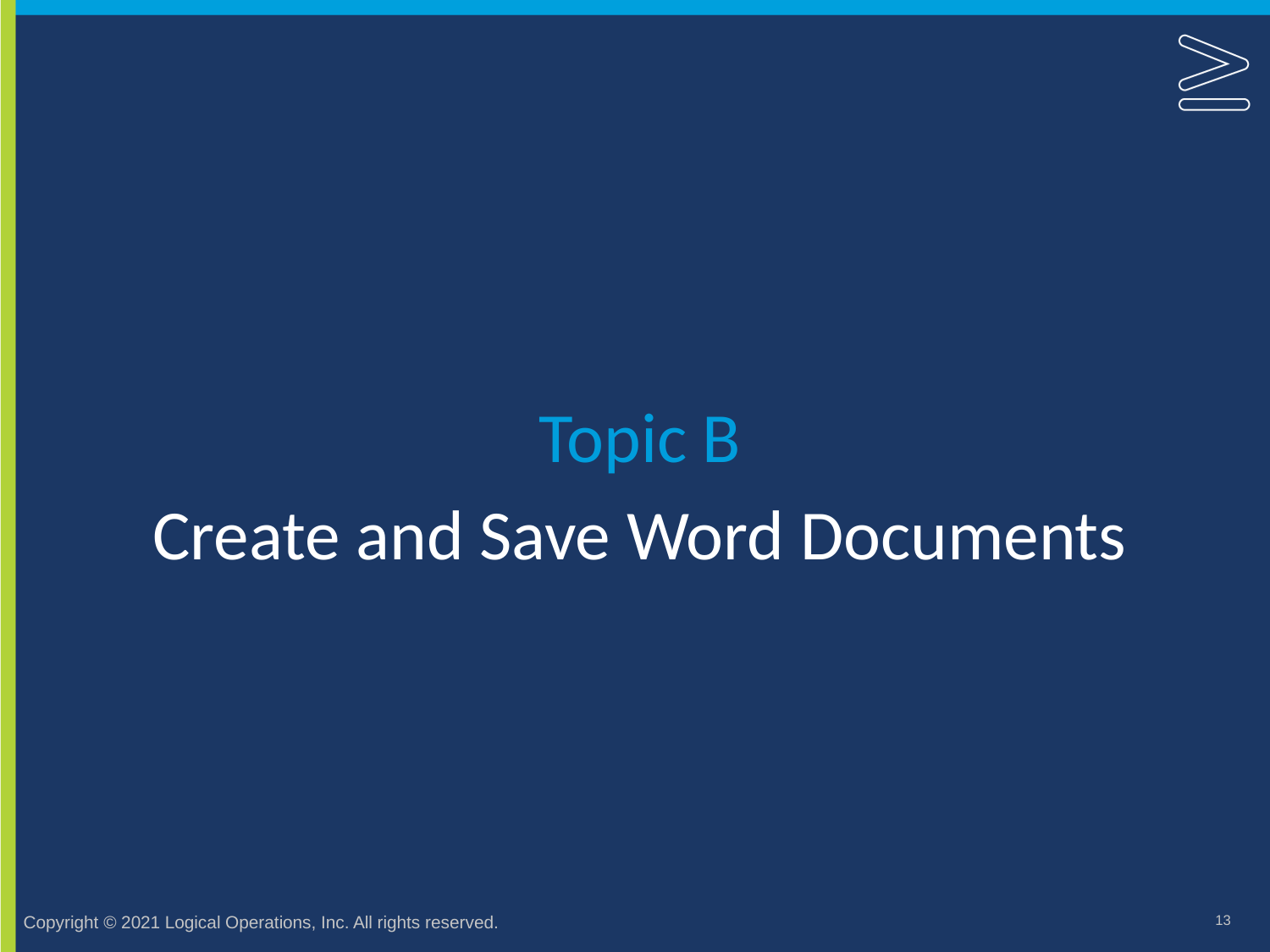

Topic B
# Create and Save Word Documents
13